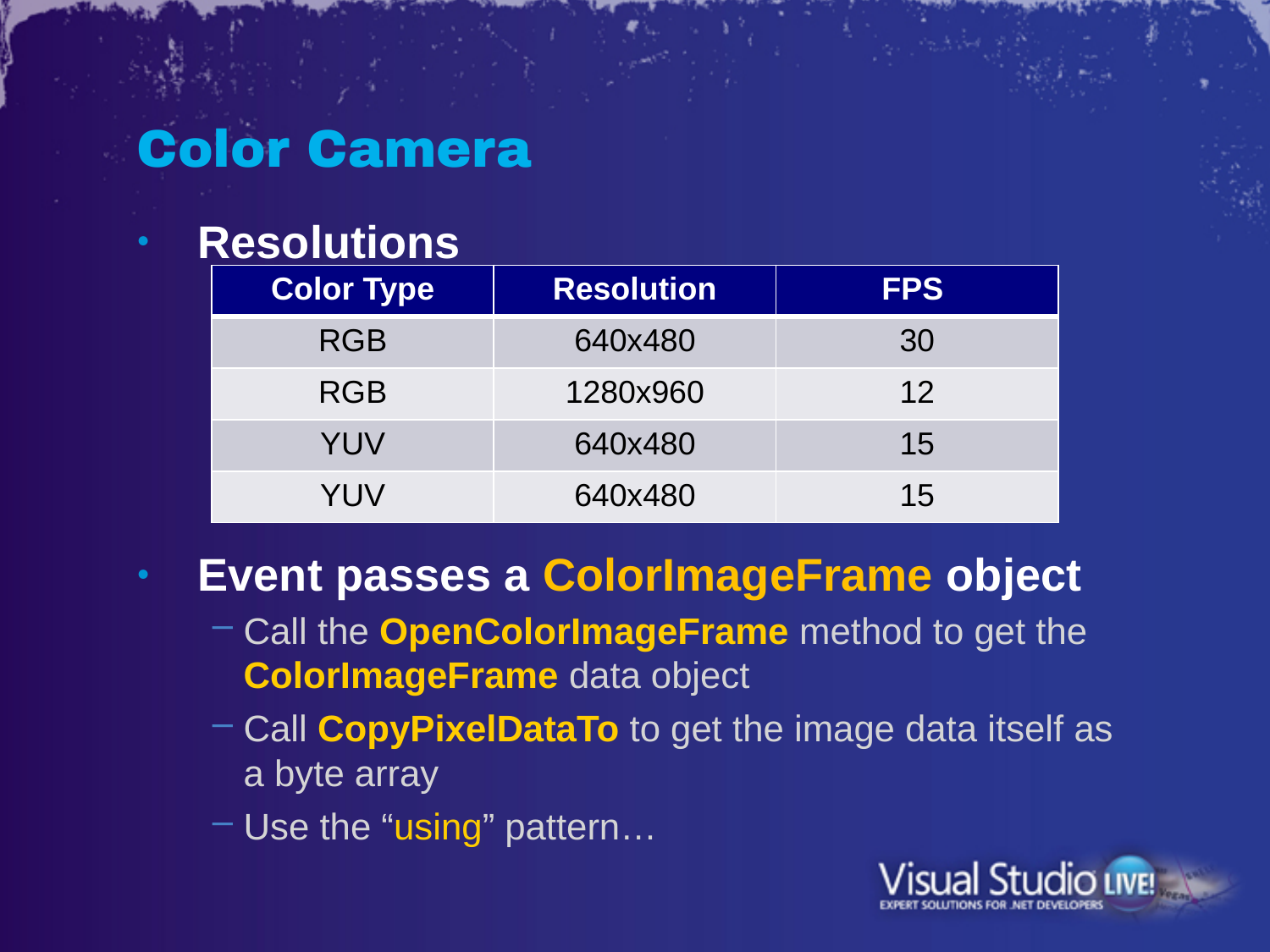

# Color Camera
Resolutions

Event passes a ColorImageFrame object
Call the OpenColorImageFrame method to get the ColorImageFrame data object
Call CopyPixelDataTo to get the image data itself as a byte array
Use the “using” pattern…

| Color Type | Resolution | FPS |
| --- | --- | --- |
| RGB | 640x480 | 30 |
| RGB | 1280x960 | 12 |
| YUV | 640x480 | 15 |
| YUV | 640x480 | 15 |